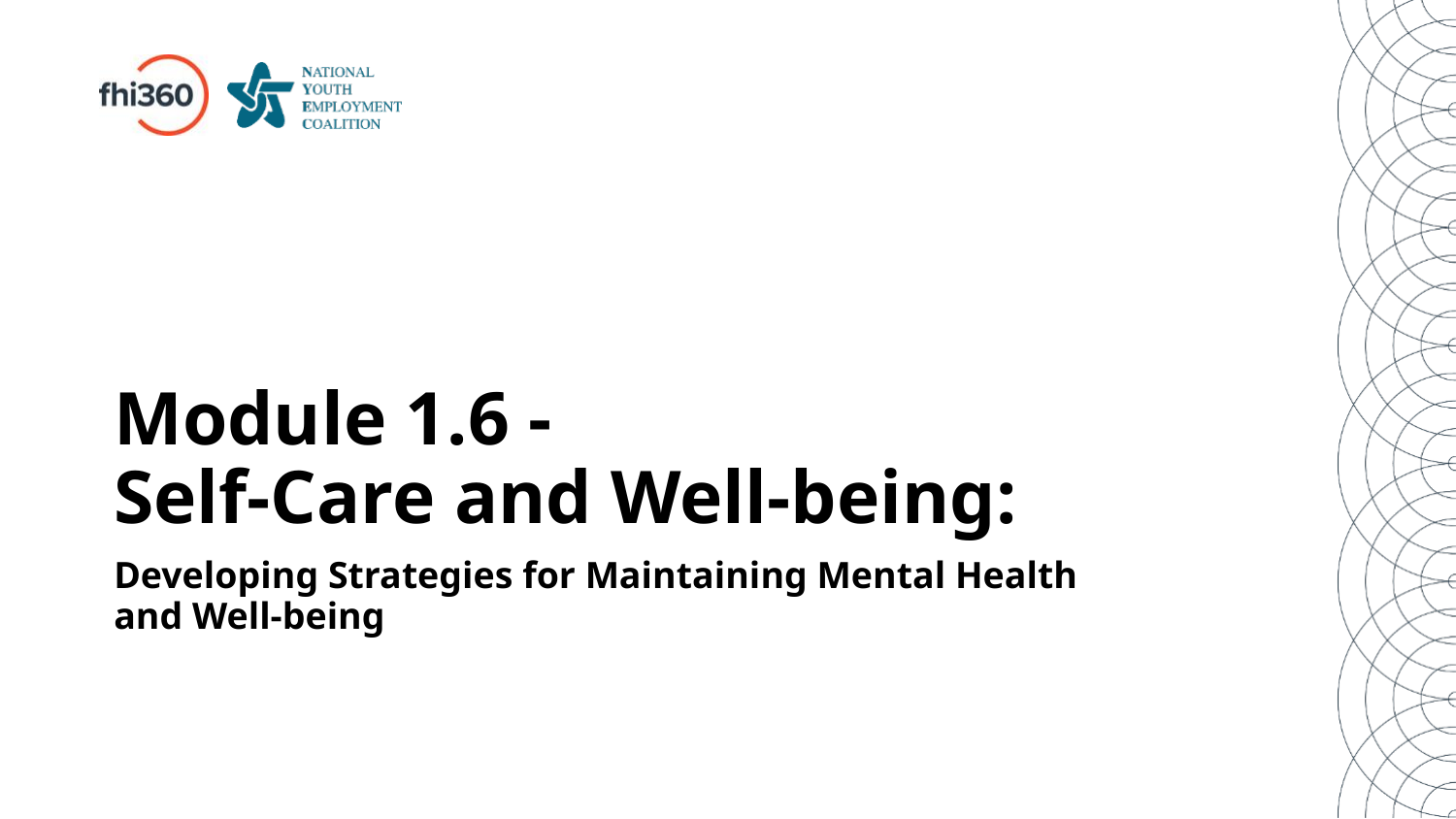

# Module 1.6 - Self-Care and Well-being:
Developing Strategies for Maintaining Mental Health and Well-being